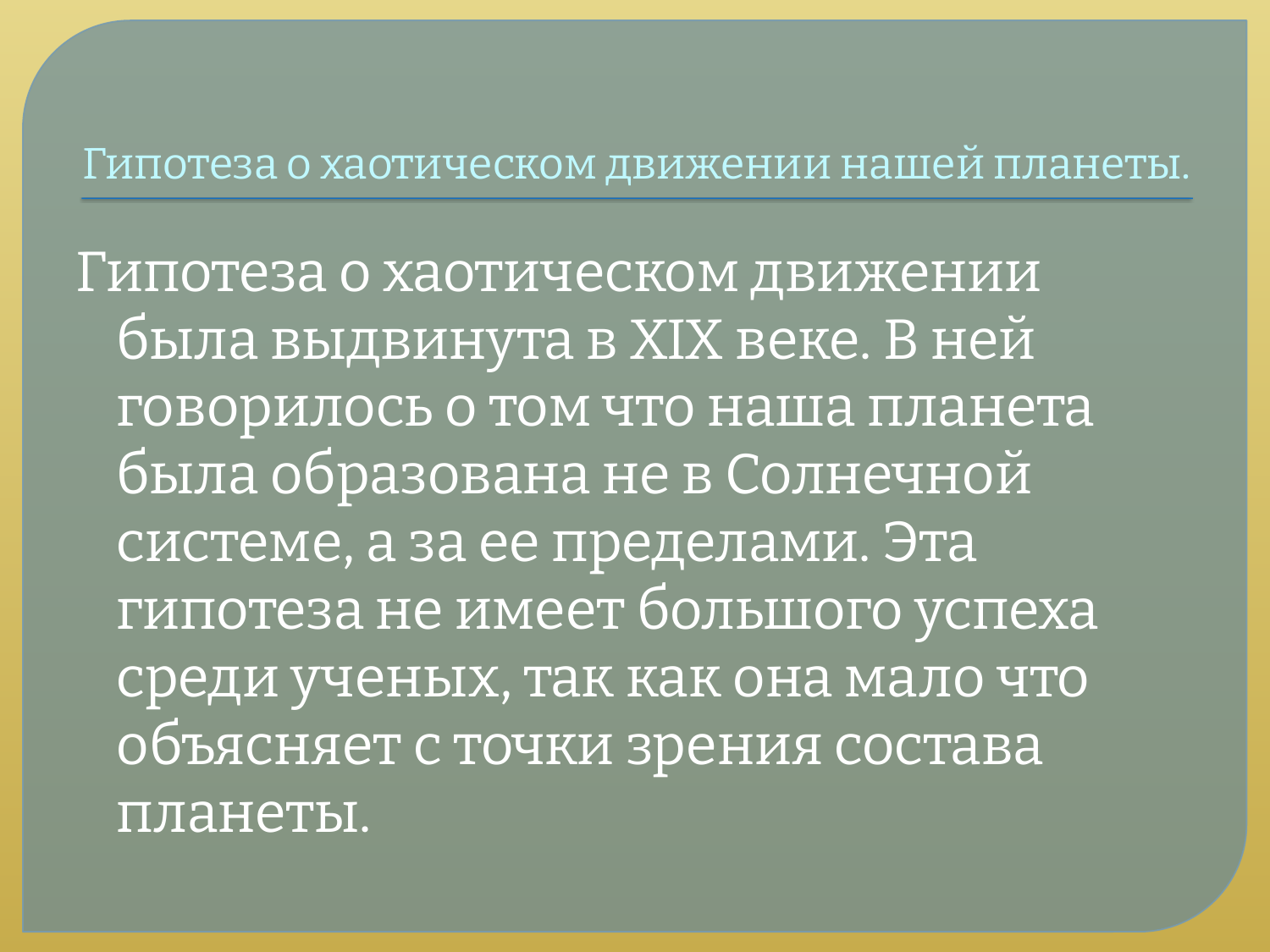

# Гипотеза о хаотическом движении нашей планеты.
Гипотеза о хаотическом движении была выдвинута в ХІХ веке. В ней говорилось о том что наша планета была образована не в Солнечной системе, а за ее пределами. Эта гипотеза не имеет большого успеха среди ученых, так как она мало что объясняет с точки зрения состава планеты.